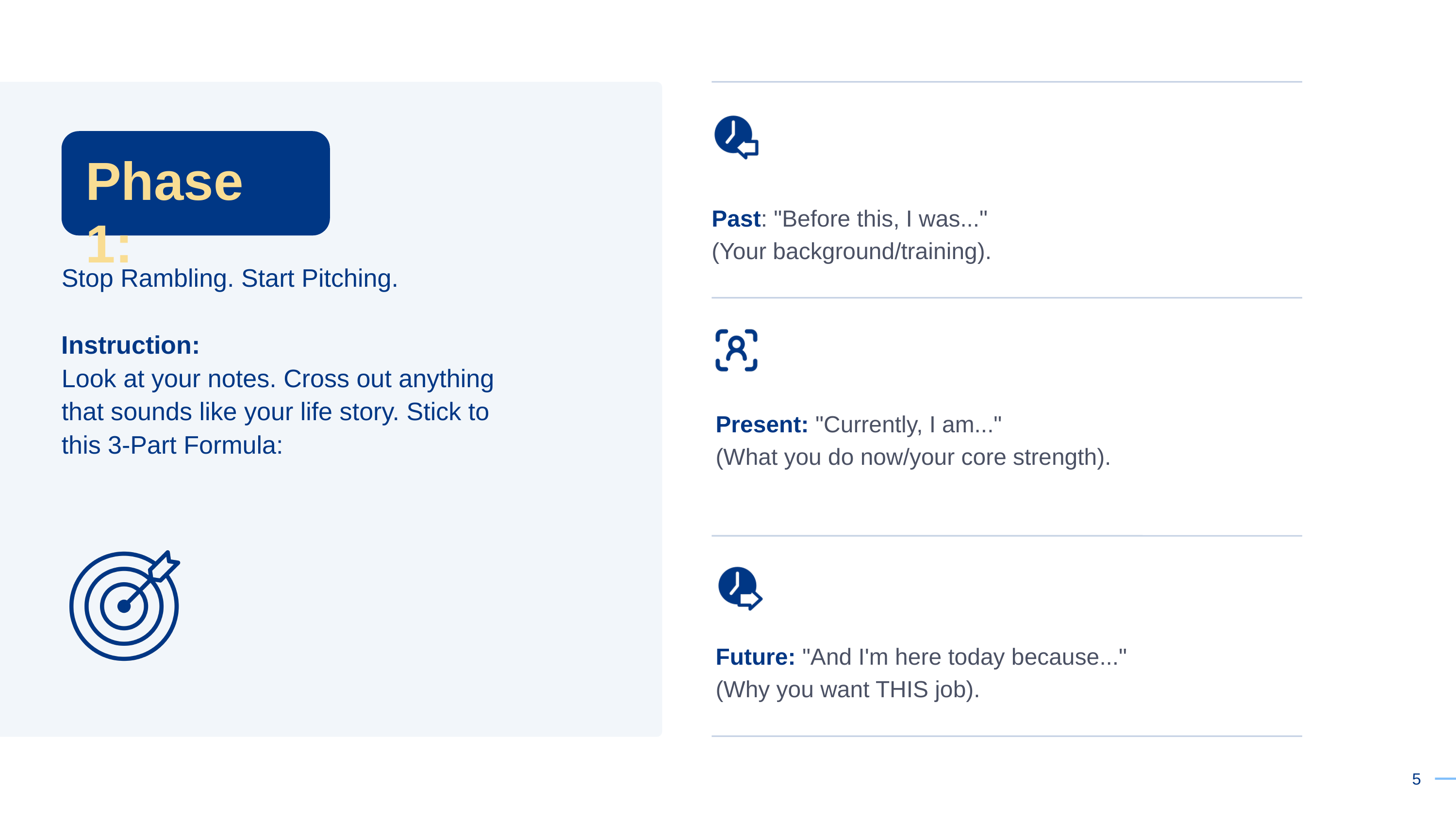

Phase 1:
Past: "Before this, I was..."
(Your background/training).
Stop Rambling. Start Pitching.

Instruction:
Look at your notes. Cross out anything that sounds like your life story. Stick to this 3-Part Formula:

Present: "Currently, I am..."
(What you do now/your core strength).

Future: "And I'm here today because..."
(Why you want THIS job).

5